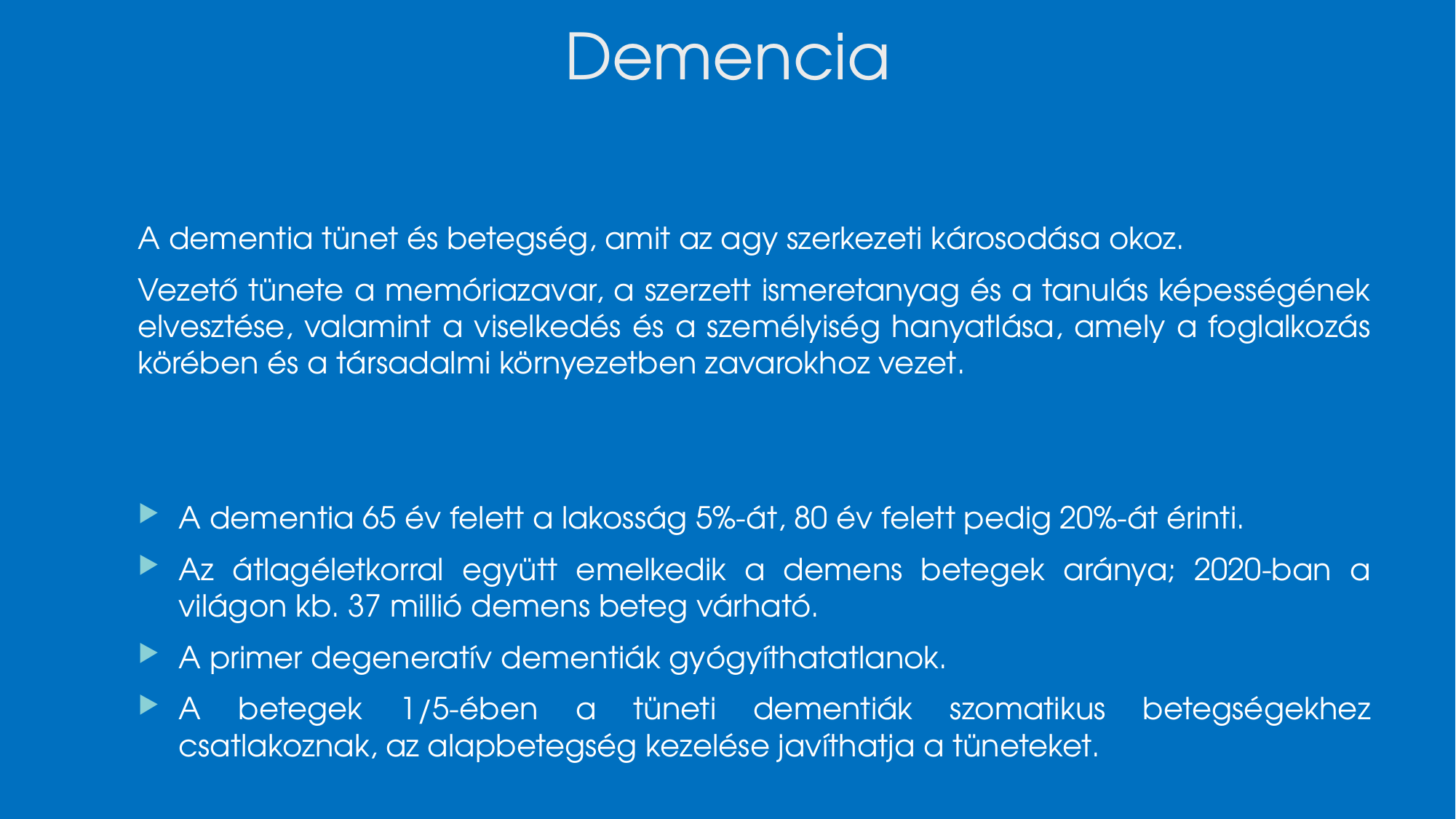

# Demencia
14
A dementia tünet és betegség, amit az agy szerkezeti károsodása okoz.
Vezető tünete a memóriazavar, a szerzett ismeretanyag és a tanulás képességének elvesztése, valamint a viselkedés és a személyiség hanyatlása, amely a foglalkozás körében és a társadalmi környezetben zavarokhoz vezet.

A dementia 65 év felett a lakosság 5%-át, 80 év felett pedig 20%-át érinti.
Az átlagéletkorral együtt emelkedik a demens betegek aránya; 2020-ban a világon kb. 37 millió demens beteg várható.
A primer degeneratív dementiák gyógyíthatatlanok.
A betegek 1/5-ében a tüneti dementiák szomatikus betegségekhez csatlakoznak, az alapbetegség kezelése javíthatja a tüneteket.